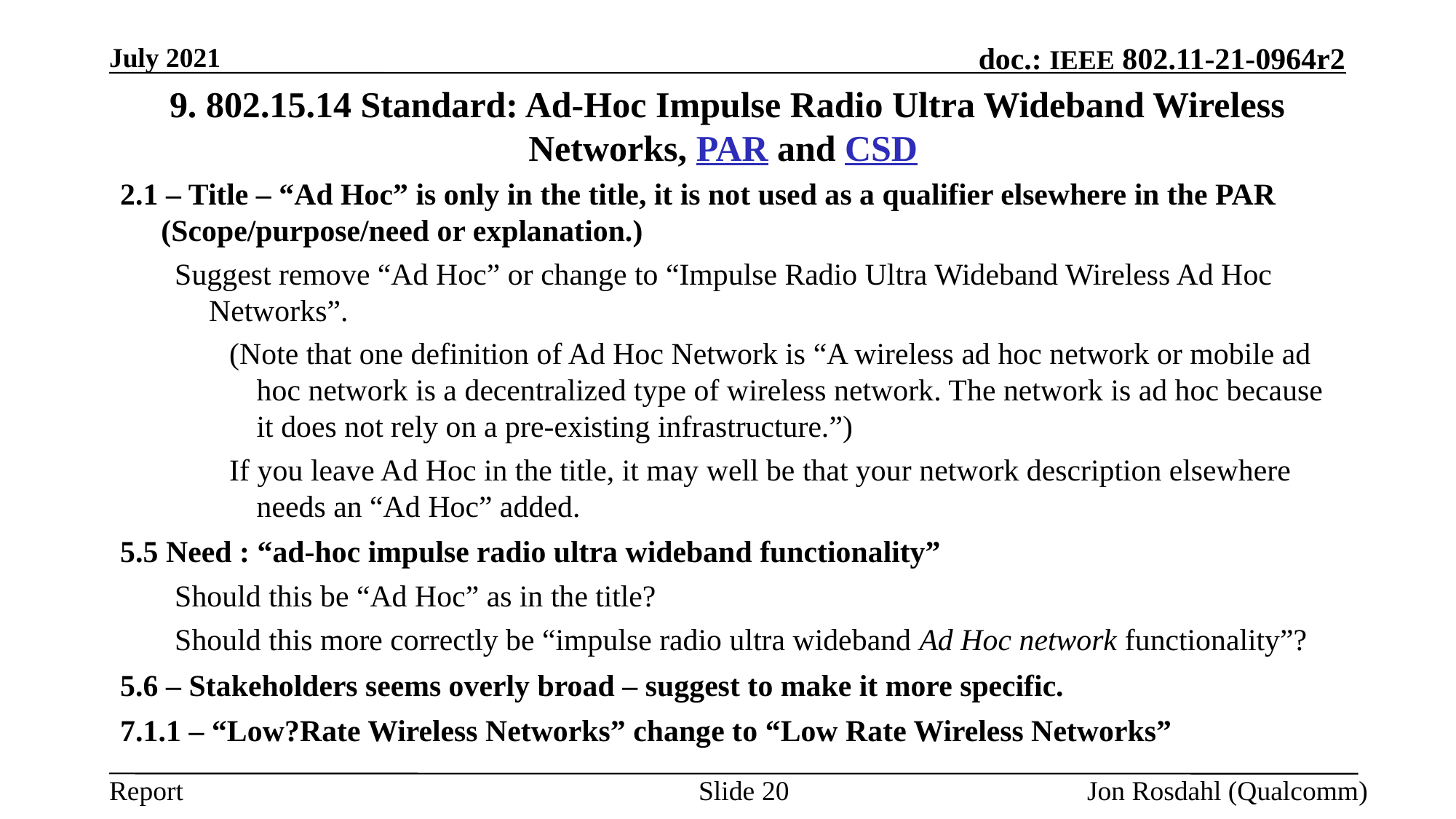

July 2021
# 9. 802.15.14 Standard: Ad-Hoc Impulse Radio Ultra Wideband Wireless Networks, PAR and CSD
2.1 – Title – “Ad Hoc” is only in the title, it is not used as a qualifier elsewhere in the PAR (Scope/purpose/need or explanation.)
Suggest remove “Ad Hoc” or change to “Impulse Radio Ultra Wideband Wireless Ad Hoc Networks”.
(Note that one definition of Ad Hoc Network is “A wireless ad hoc network or mobile ad hoc network is a decentralized type of wireless network. The network is ad hoc because it does not rely on a pre-existing infrastructure.”)
If you leave Ad Hoc in the title, it may well be that your network description elsewhere needs an “Ad Hoc” added.
5.5 Need : “ad-hoc impulse radio ultra wideband functionality”
Should this be “Ad Hoc” as in the title?
Should this more correctly be “impulse radio ultra wideband Ad Hoc network functionality”?
5.6 – Stakeholders seems overly broad – suggest to make it more specific.
7.1.1 – “Low?Rate Wireless Networks” change to “Low Rate Wireless Networks”
Slide 20
Jon Rosdahl (Qualcomm)